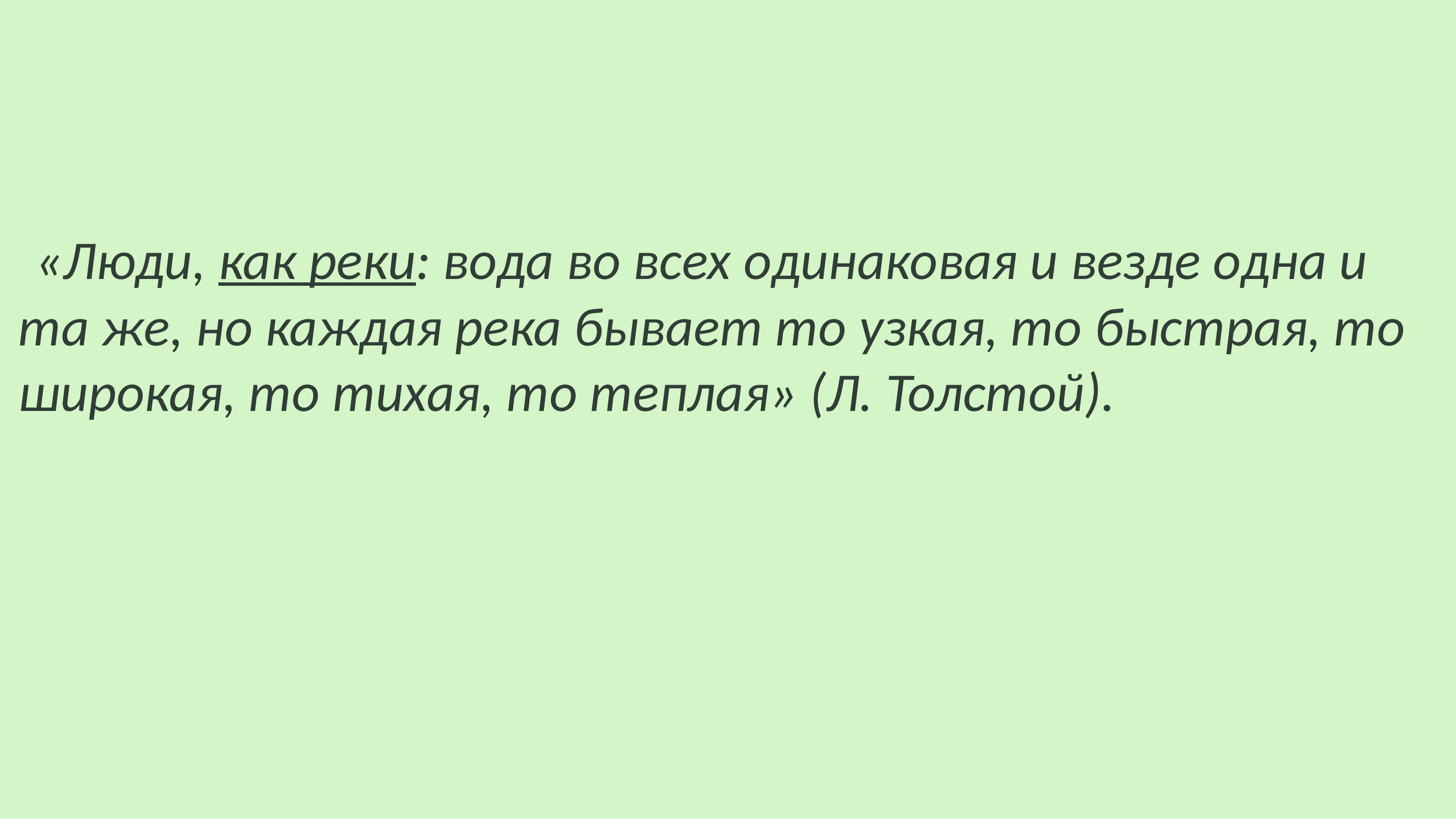

# «Люди, как реки: вода во всех одинаковая и везде одна и та же, но каждая река бывает то узкая, то быстрая, то широкая, то тихая, то теплая» (Л. Толстой).